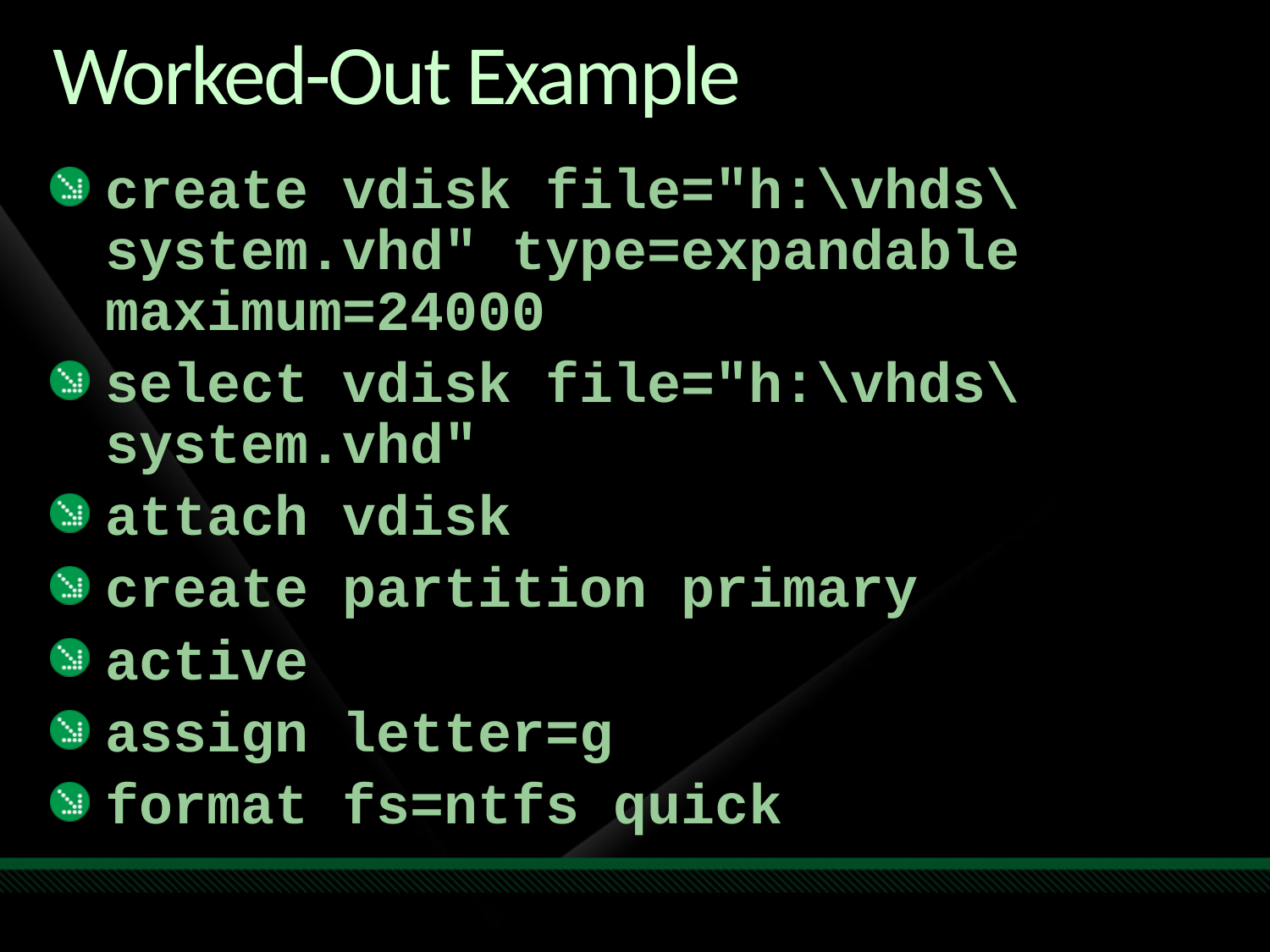

# Worked-Out Example
create vdisk file="h:\vhds\system.vhd" type=expandable maximum=24000
select vdisk file="h:\vhds\system.vhd"
attach vdisk
create partition primary
active
assign letter=g
format fs=ntfs quick